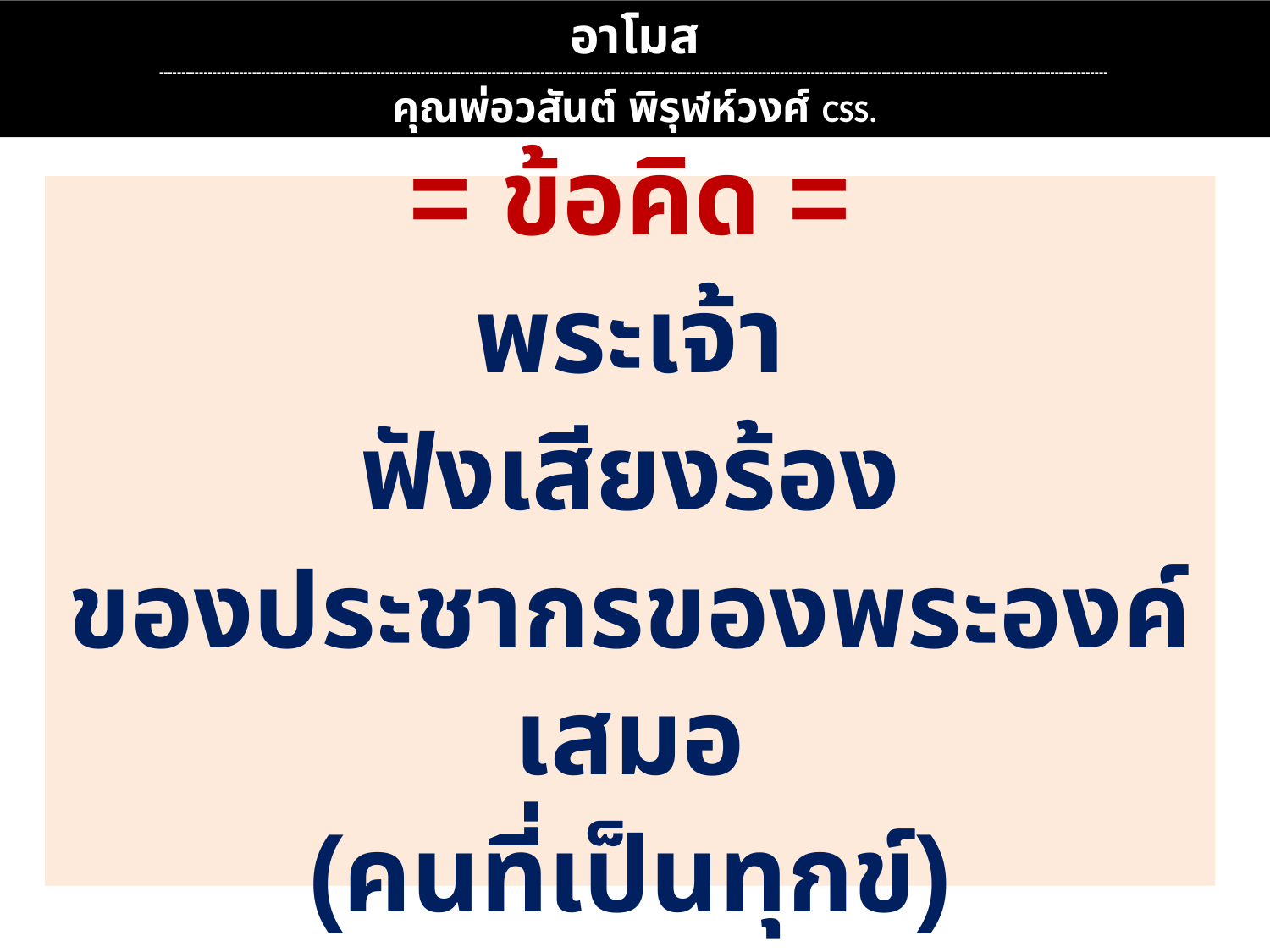

อาโมส
----------------------------------------------------------------------------------------------------------------------------------------------------------------------------------------------------------------------
คุณพ่อวสันต์ พิรุฬห์วงศ์ CSS.
= ข้อคิด =
พระเจ้า
ฟังเสียงร้อง
ของประชากรของพระองค์เสมอ
(คนที่เป็นทุกข์)